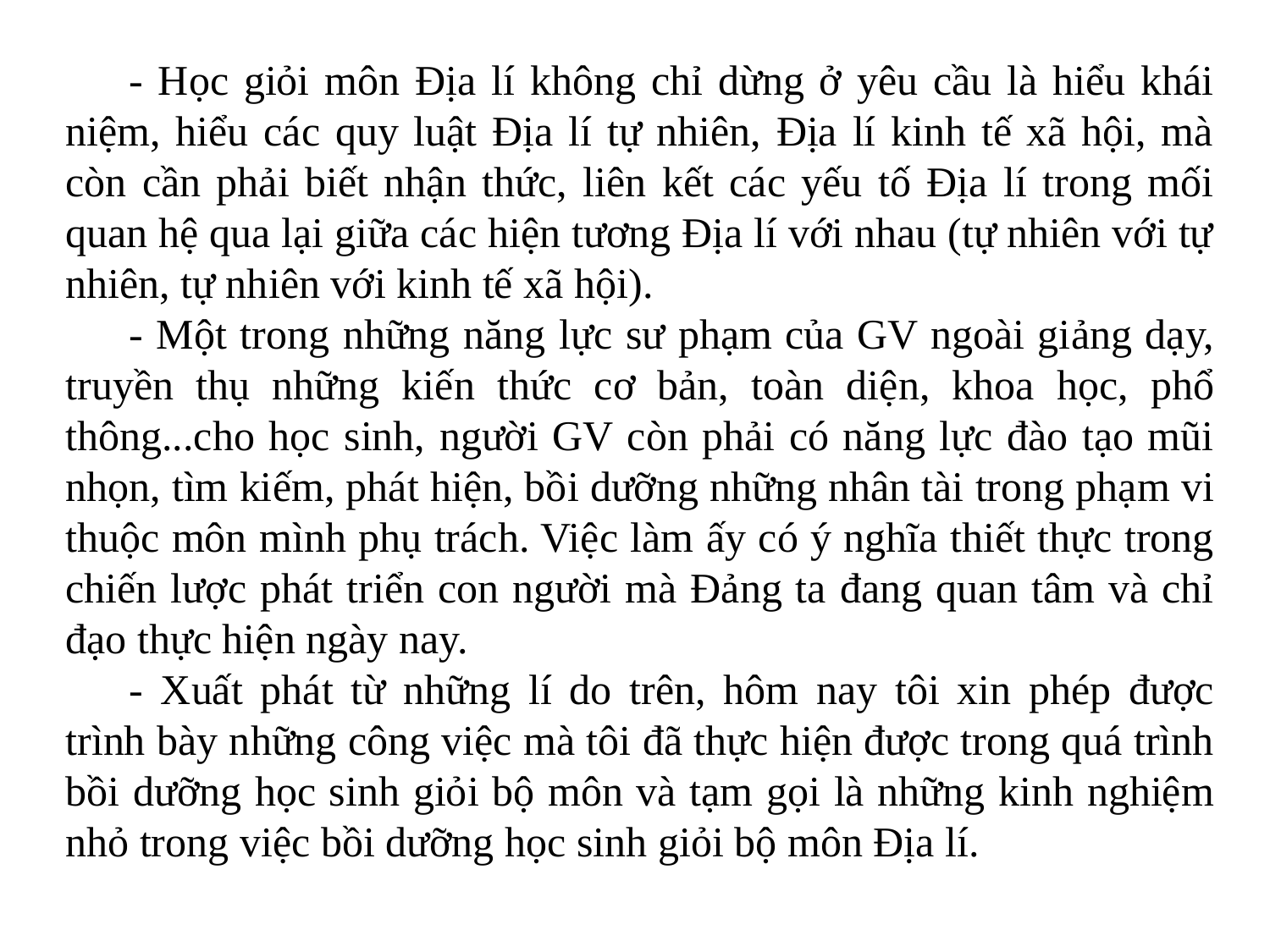

- Học giỏi môn Địa lí không chỉ dừng ở yêu cầu là hiểu khái niệm, hiểu các quy luật Địa lí tự nhiên, Địa lí kinh tế xã hội, mà còn cần phải biết nhận thức, liên kết các yếu tố Địa lí trong mối quan hệ qua lại giữa các hiện tương Địa lí với nhau (tự nhiên với tự nhiên, tự nhiên với kinh tế xã hội).
- Một trong những năng lực sư phạm của GV ngoài giảng dạy, truyền thụ những kiến thức cơ bản, toàn diện, khoa học, phổ thông...cho học sinh, người GV còn phải có năng lực đào tạo mũi nhọn, tìm kiếm, phát hiện, bồi dưỡng những nhân tài trong phạm vi thuộc môn mình phụ trách. Việc làm ấy có ý nghĩa thiết thực trong chiến lược phát triển con người mà Đảng ta đang quan tâm và chỉ đạo thực hiện ngày nay.
- Xuất phát từ những lí do trên, hôm nay tôi xin phép được trình bày những công việc mà tôi đã thực hiện được trong quá trình bồi dưỡng học sinh giỏi bộ môn và tạm gọi là những kinh nghiệm nhỏ trong việc bồi dưỡng học sinh giỏi bộ môn Địa lí.